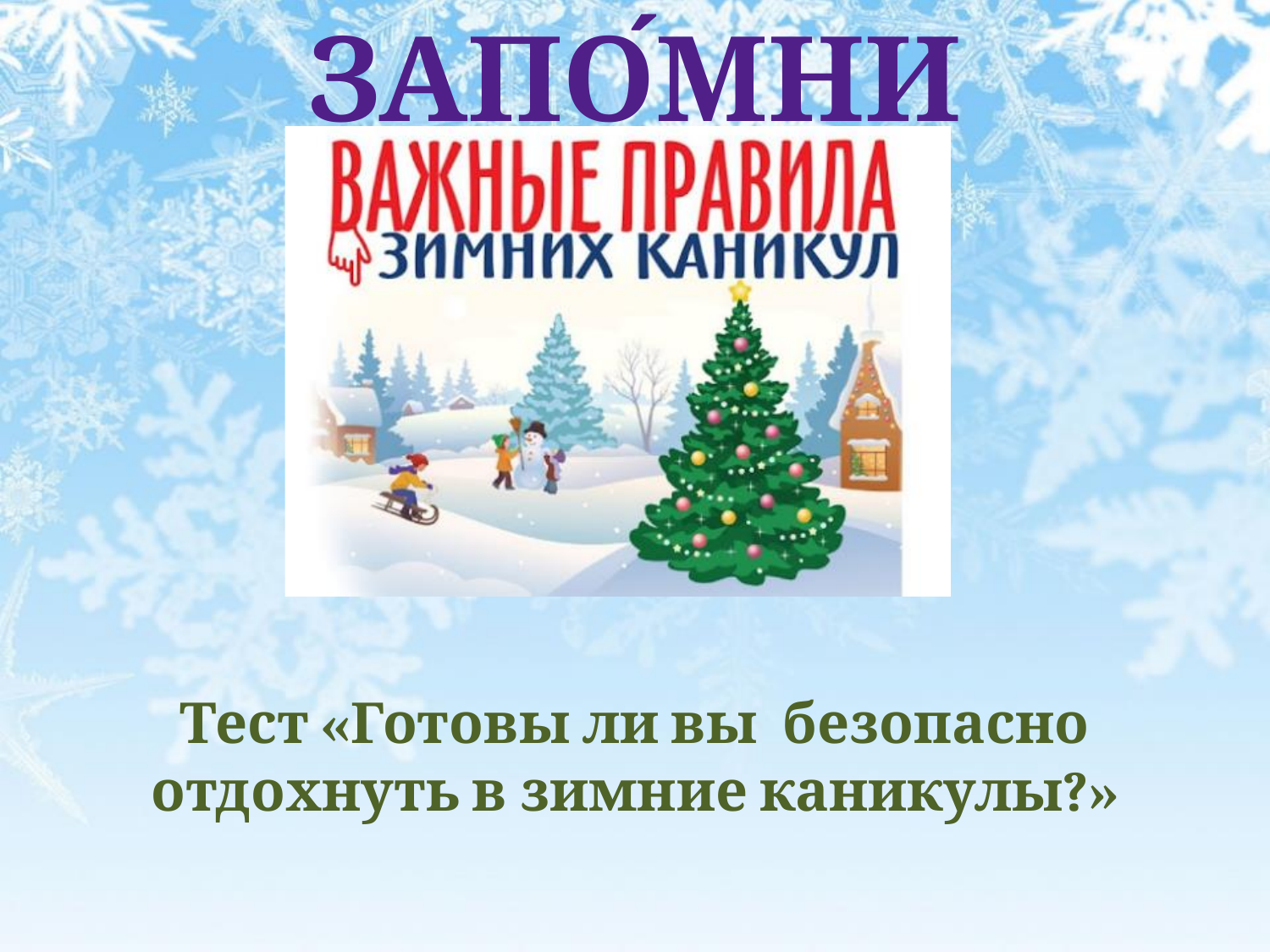

Запо́мни

Тест «Готовы ли вы  безопасно отдохнуть в зимние каникулы?»